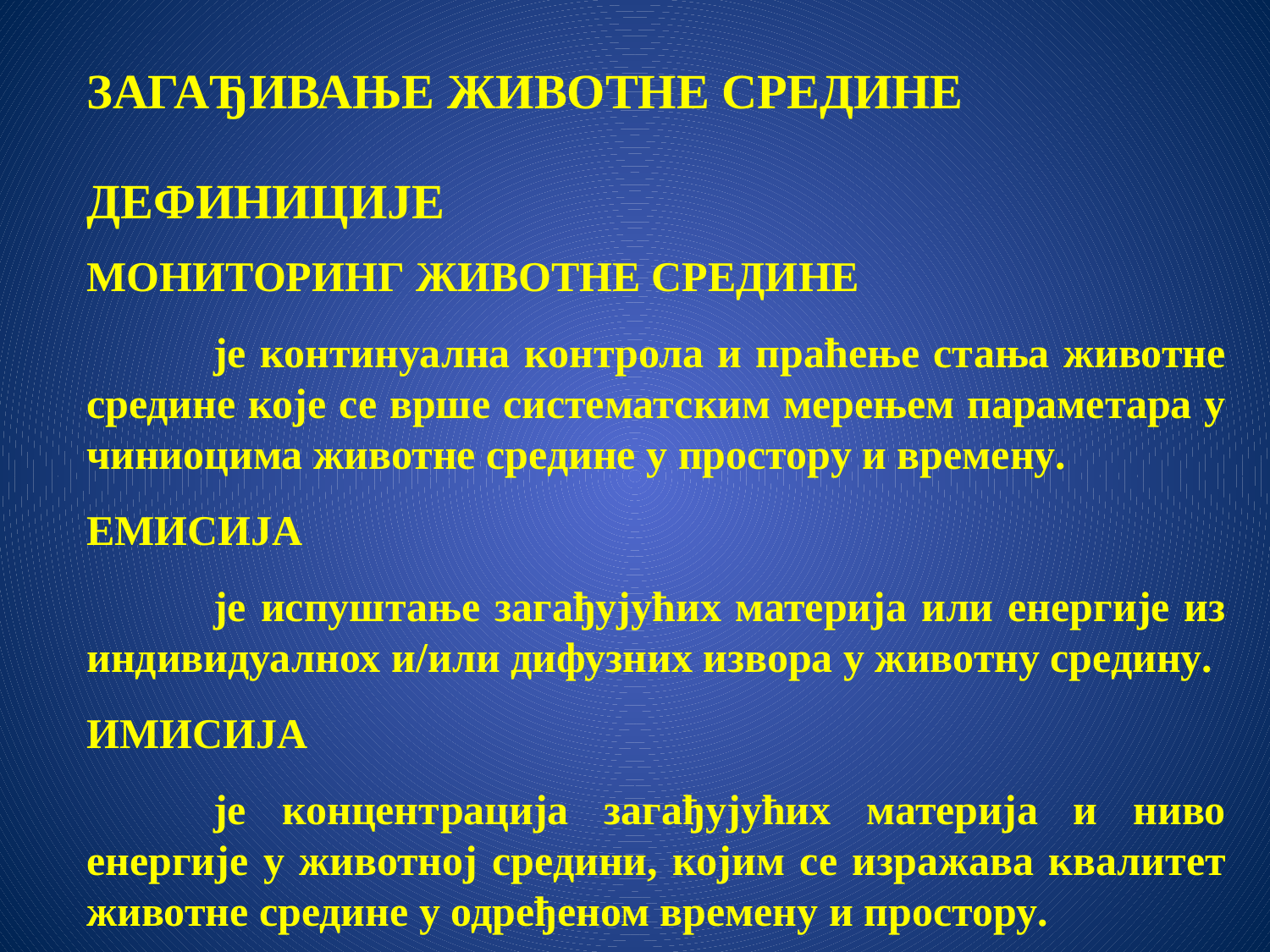

ЗАГАЂИВАЊЕ ЖИВОТНЕ СРЕДИНЕ

ДЕФИНИЦИЈЕ
МОНИТОРИНГ ЖИВОТНЕ СРЕДИНЕ

	је континуална контрола и праћење стања животне средине које се врше систематским мерењем параметара у чиниоцима животне средине у простору и времену.

ЕМИСИЈА

	је испуштање загађујућих материја или енергије из индивидуалнох и/или дифузних извора у животну средину.

ИМИСИЈА

	је концентрација загађујућих материја и ниво енергије у животној средини, којим се изражава квалитет животне средине у одређеном времену и простору.